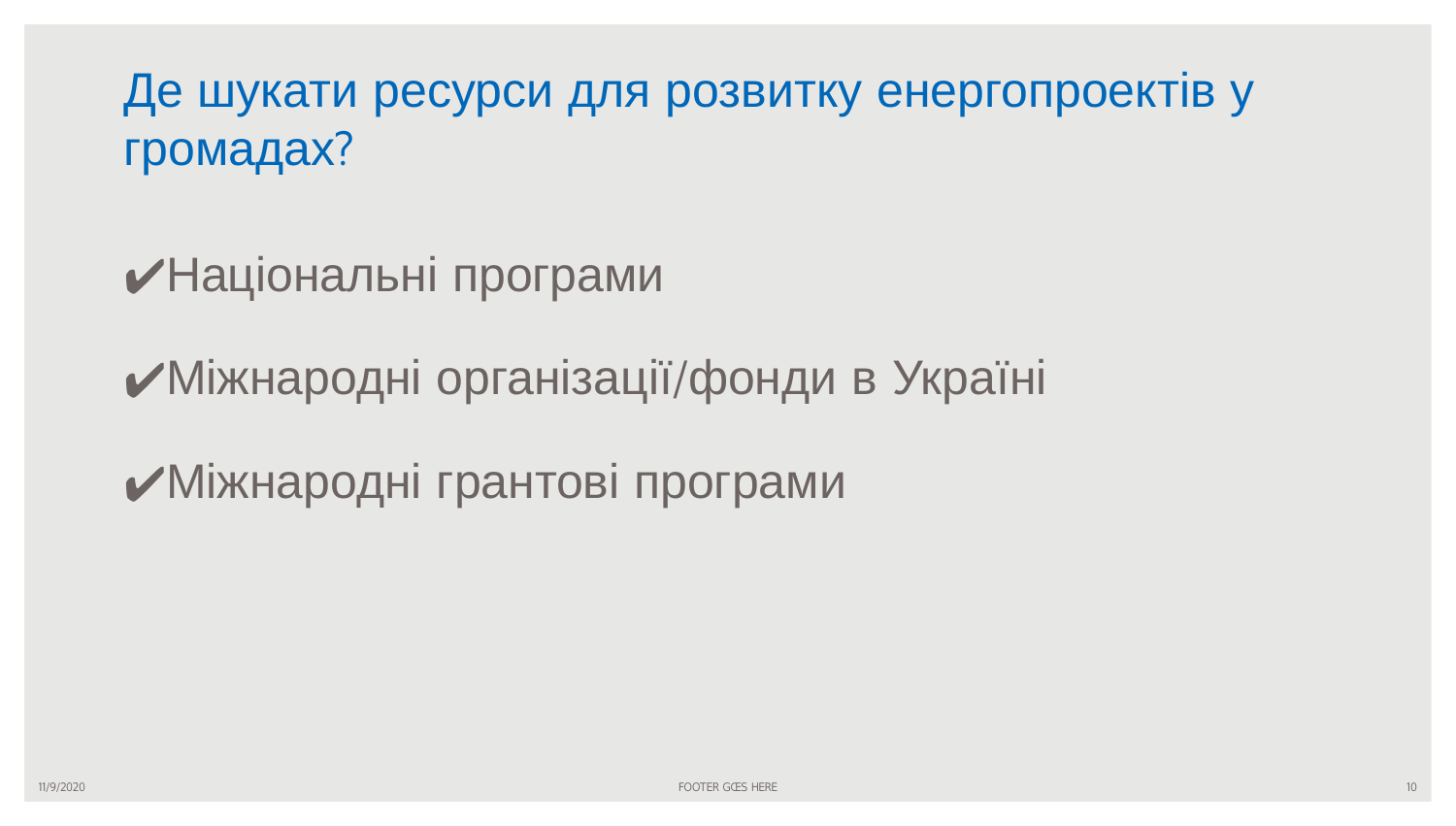

# Де шукати ресурси для розвитку енергопроектів у громадах?
Національні програми
Міжнародні організації/фонди в Україні
Міжнародні грантові програми
11/9/2020
FOOTER GOES HERE
10